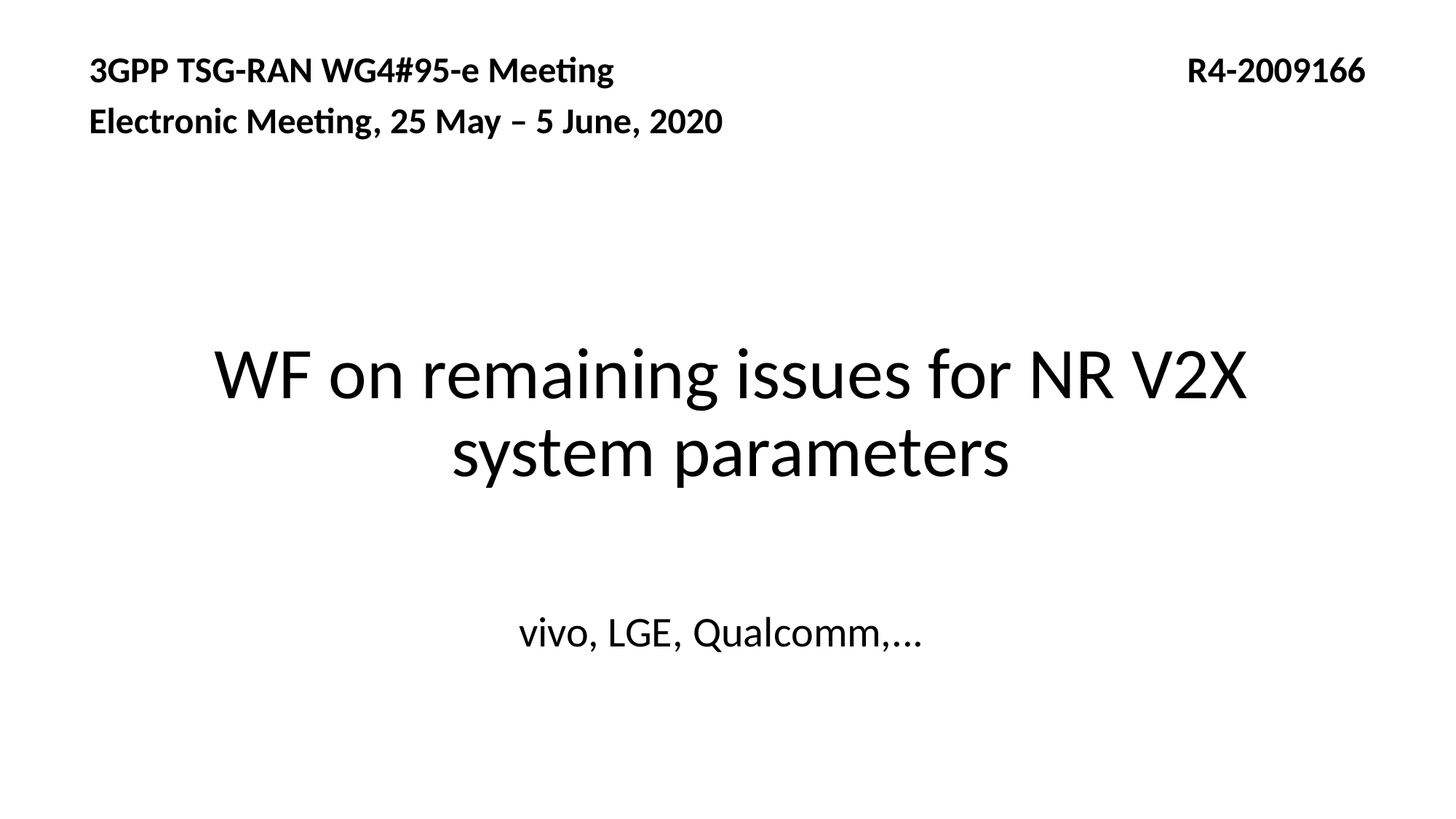

3GPP TSG-RAN WG4#95-e Meeting                                                                      R4-2009166
Electronic Meeting, 25 May – 5 June, 2020
# WF on remaining issues for NR V2X system parameters
vivo, LGE, Qualcomm,...